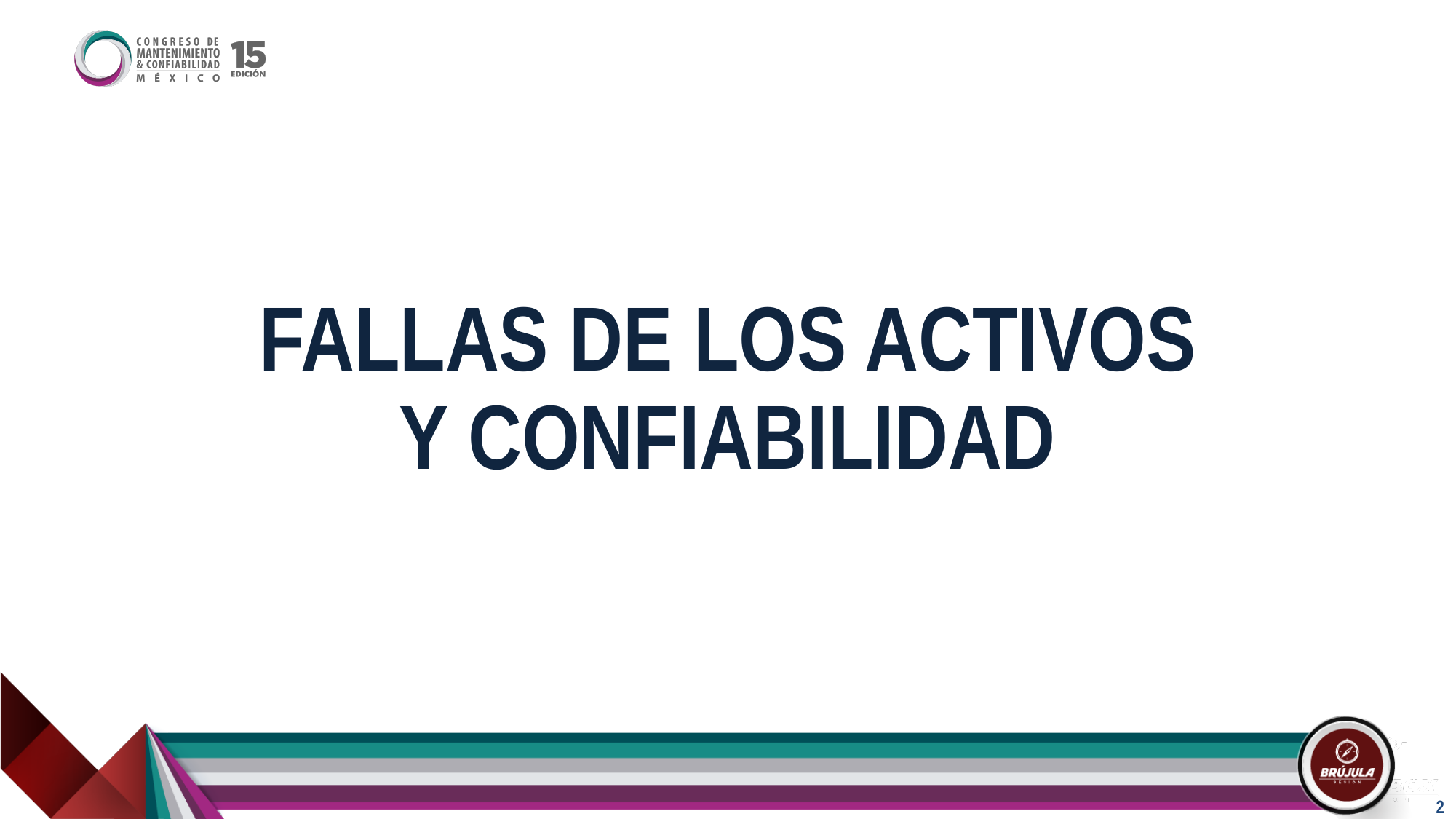

# FALLAS DE LOS ACTIVOS Y CONFIABILIDAD
2